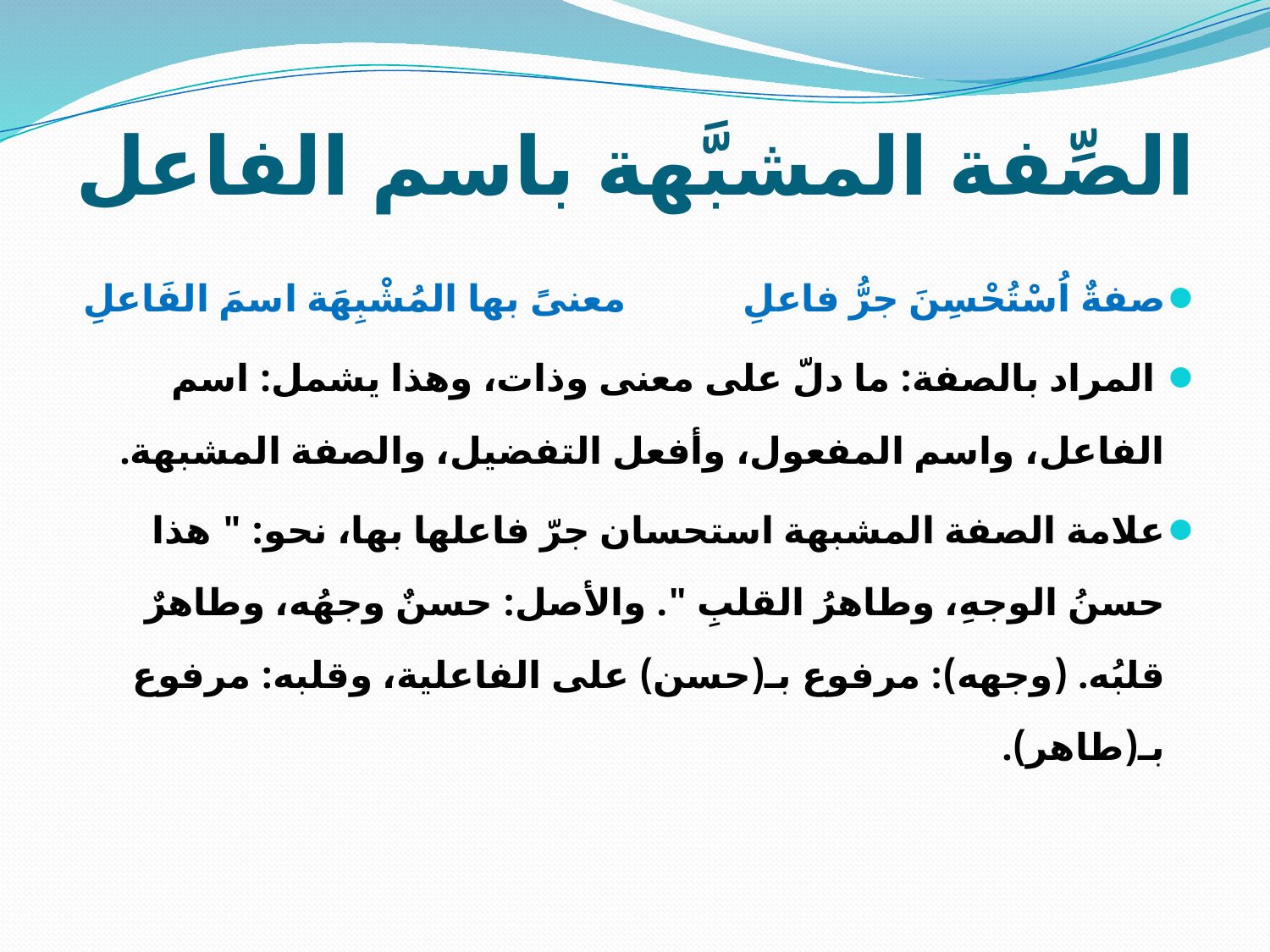

# الصِّفة المشبَّهة باسم الفاعل
صفةٌ اُسْتُحْسِنَ جرُّ فاعلِ            معنىً بها المُشْبِهَة اسمَ الفَاعلِ
 المراد بالصفة: ما دلّ على معنى وذات، وهذا يشمل: اسم الفاعل، واسم المفعول، وأفعل التفضيل، والصفة المشبهة.
علامة الصفة المشبهة استحسان جرّ فاعلها بها، نحو: " هذا حسنُ الوجهِ، وطاهرُ القلبِ ". والأصل: حسنٌ وجهُه، وطاهرٌ قلبُه. (وجهه): مرفوع بـ(حسن) على الفاعلية، وقلبه: مرفوع بـ(طاهر).